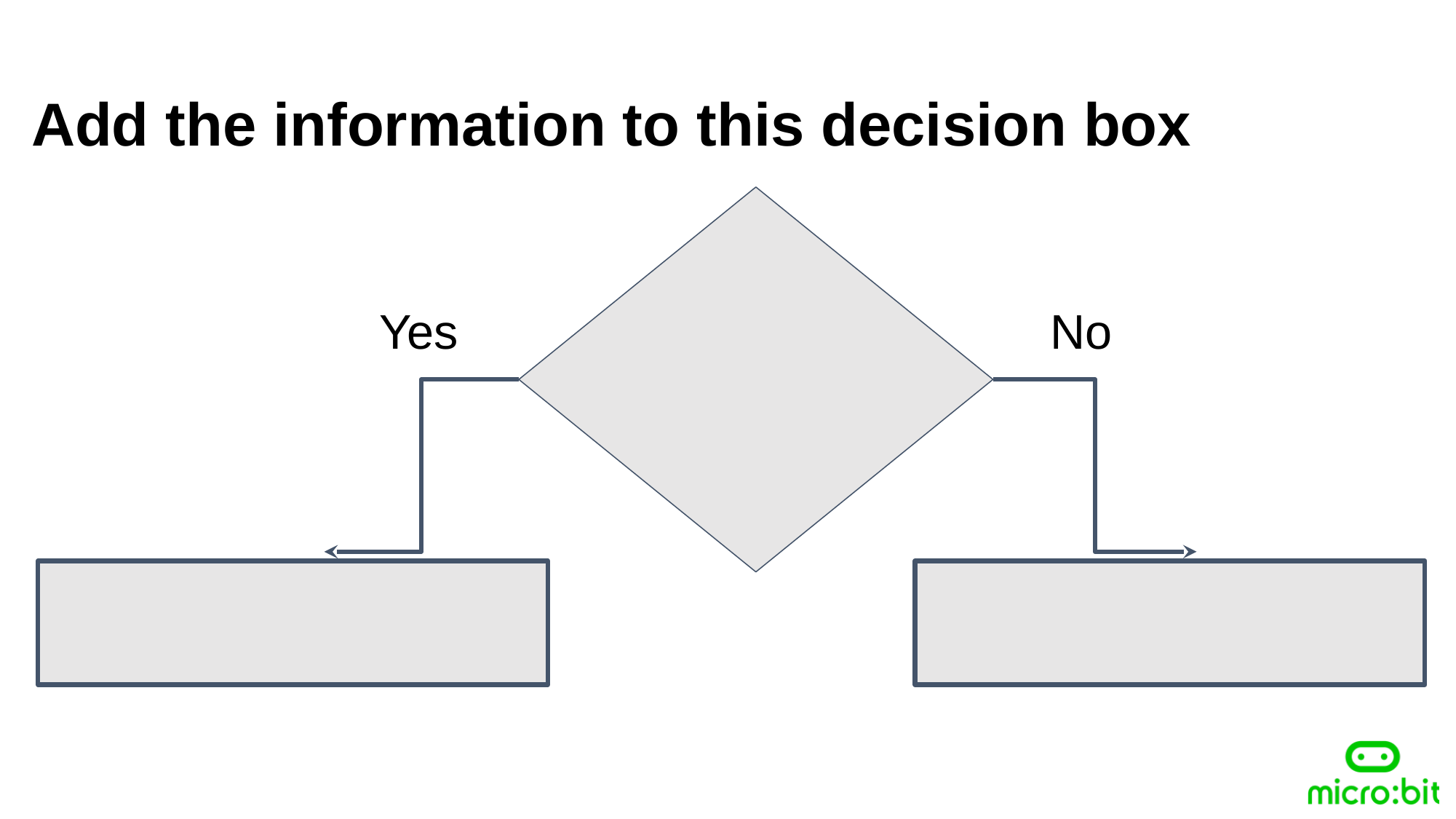

Add the information to this decision box

Yes
No